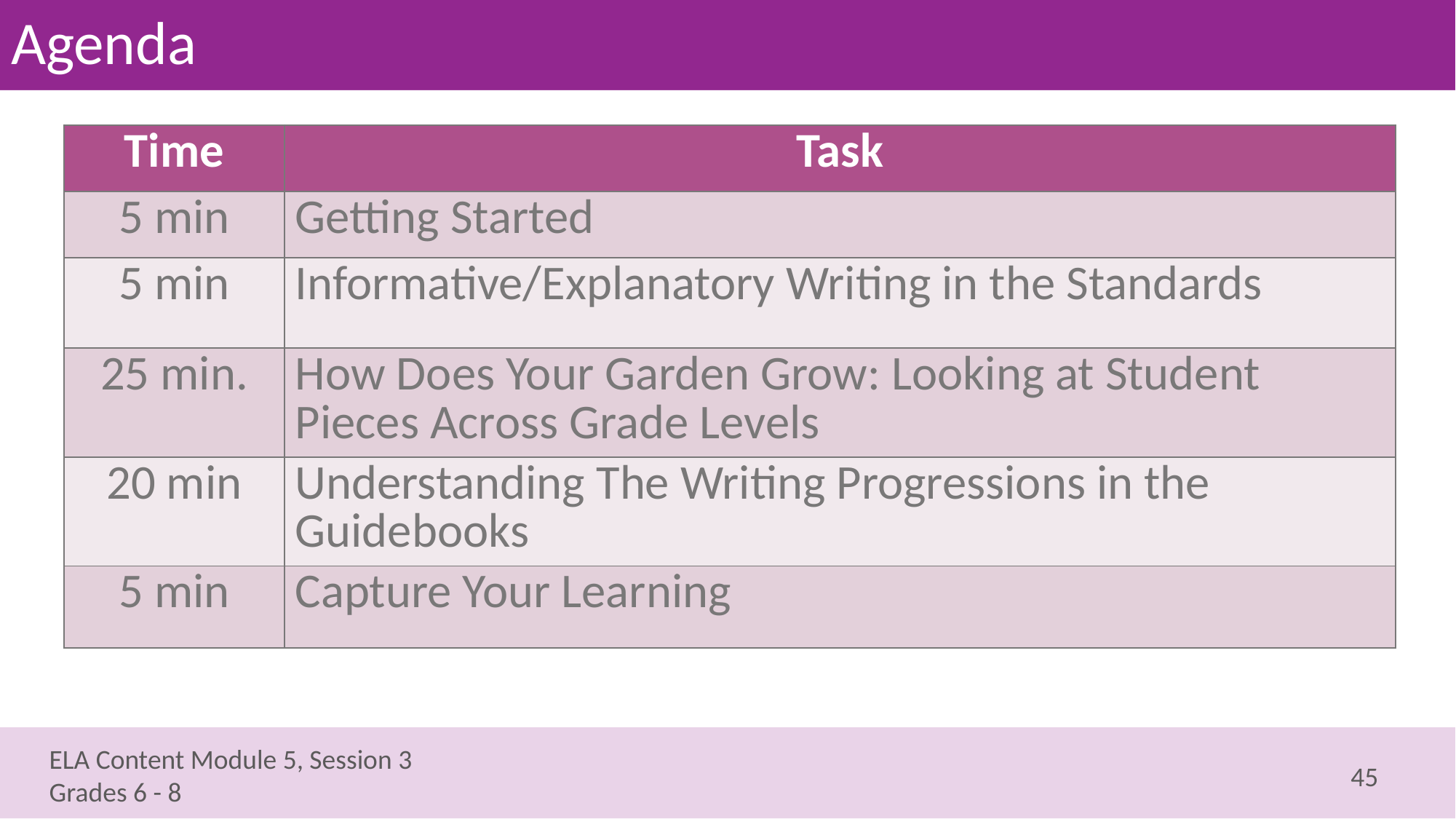

# Agenda
| Time | Task |
| --- | --- |
| 5 min | Getting Started |
| 5 min | Informative/Explanatory Writing in the Standards |
| 25 min. | How Does Your Garden Grow: Looking at Student Pieces Across Grade Levels |
| 20 min | Understanding The Writing Progressions in the Guidebooks |
| 5 min | Capture Your Learning |
45